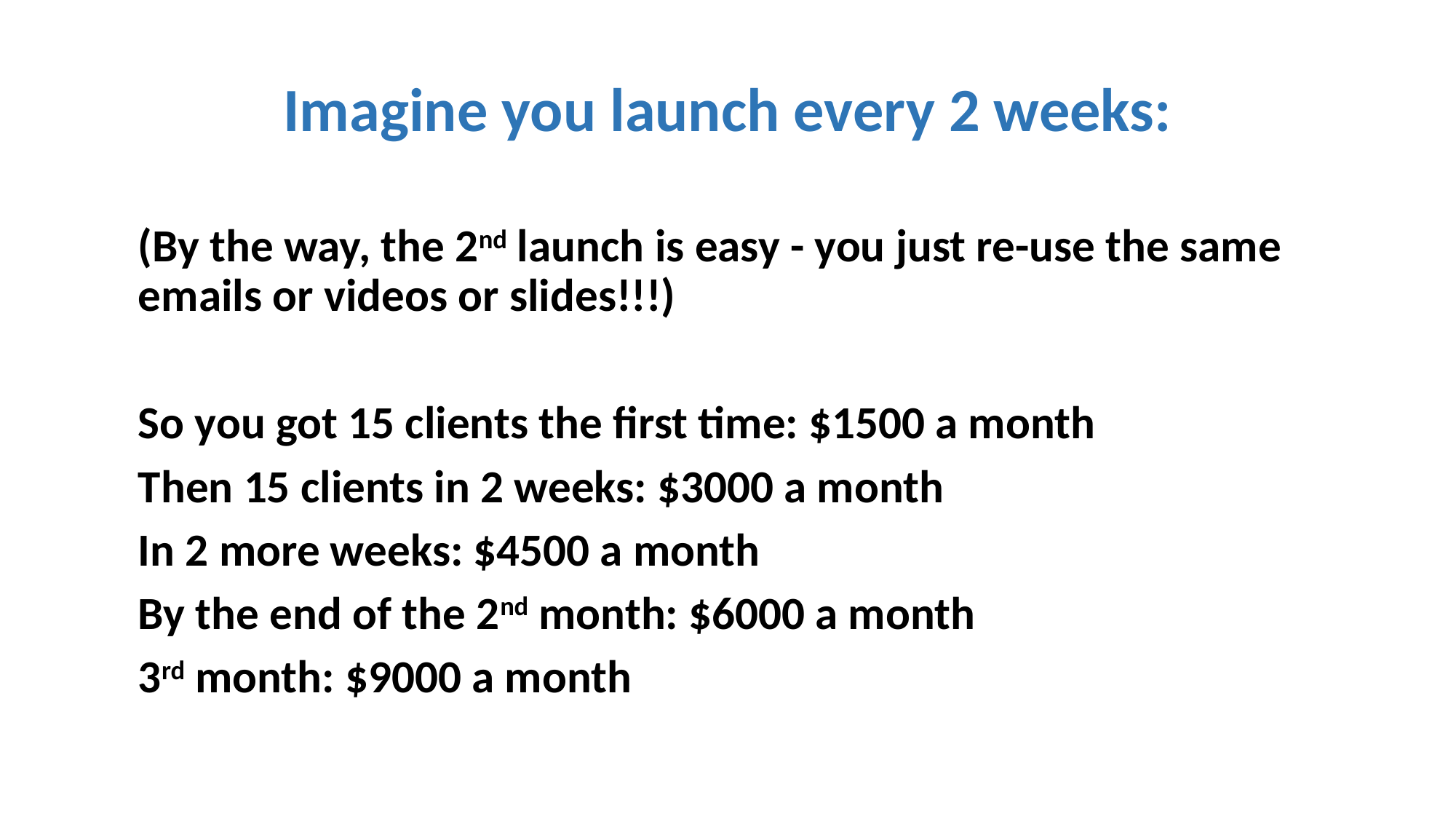

Imagine you launch every 2 weeks:

(By the way, the 2nd launch is easy - you just re-use the same emails or videos or slides!!!)

So you got 15 clients the first time: $1500 a month
Then 15 clients in 2 weeks: $3000 a month
In 2 more weeks: $4500 a month
By the end of the 2nd month: $6000 a month
3rd month: $9000 a month